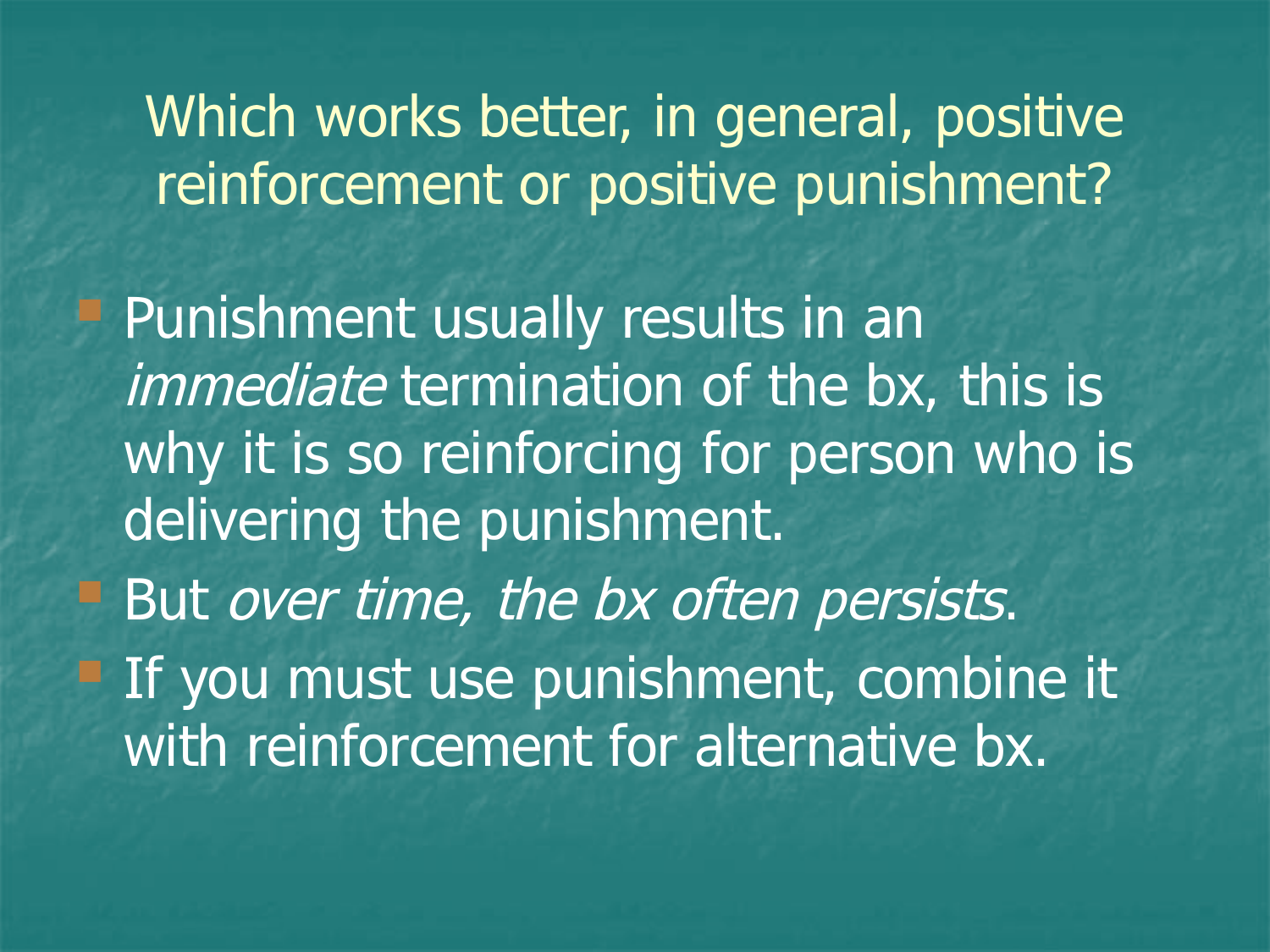

# Which works better, in general, positive reinforcement or positive punishment?
Punishment usually results in an immediate termination of the bx, this is why it is so reinforcing for person who is delivering the punishment.
But over time, the bx often persists.
If you must use punishment, combine it with reinforcement for alternative bx.